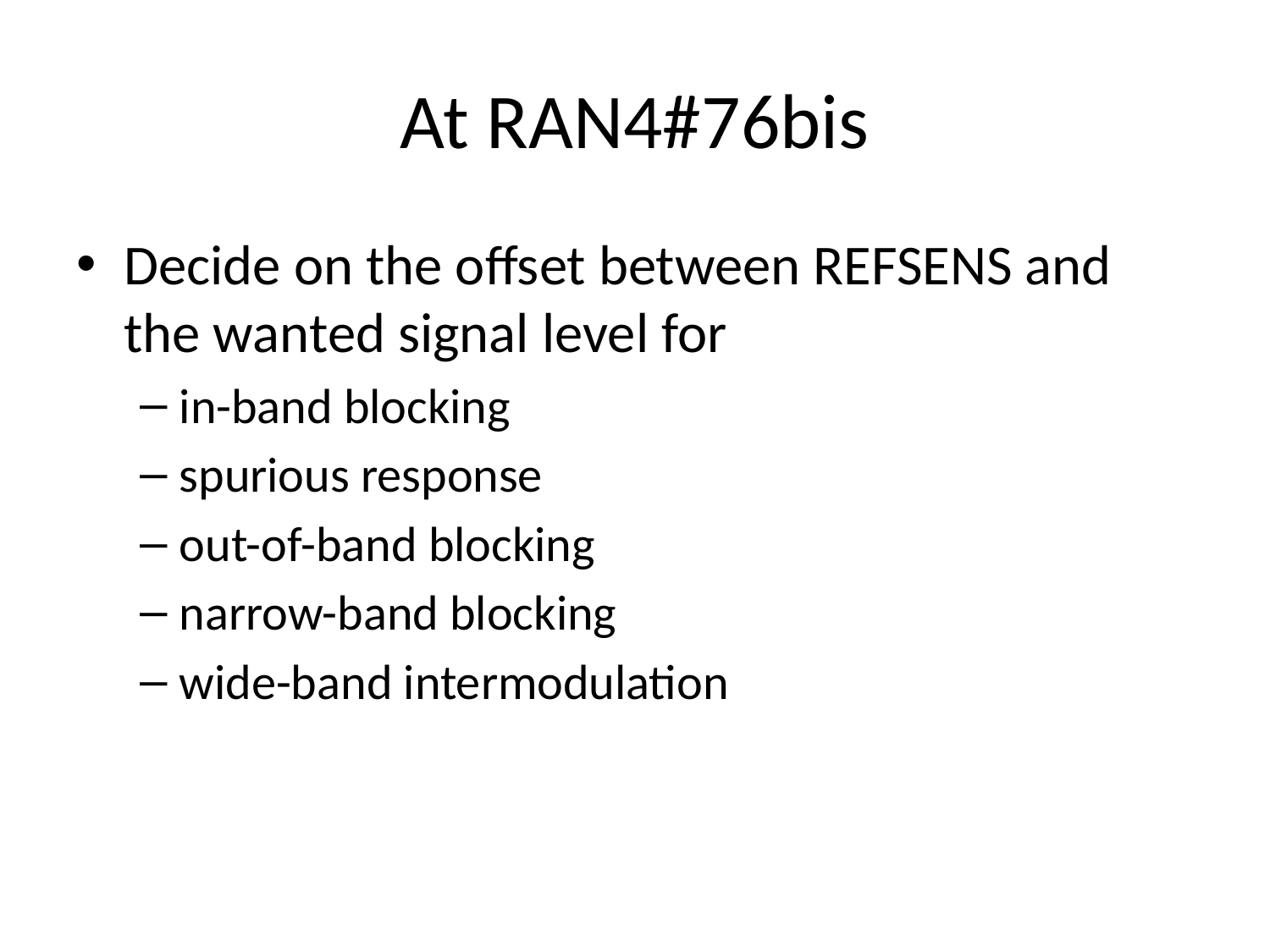

# At RAN4#76bis
Decide on the offset between REFSENS and the wanted signal level for
in-band blocking
spurious response
out-of-band blocking
narrow-band blocking
wide-band intermodulation